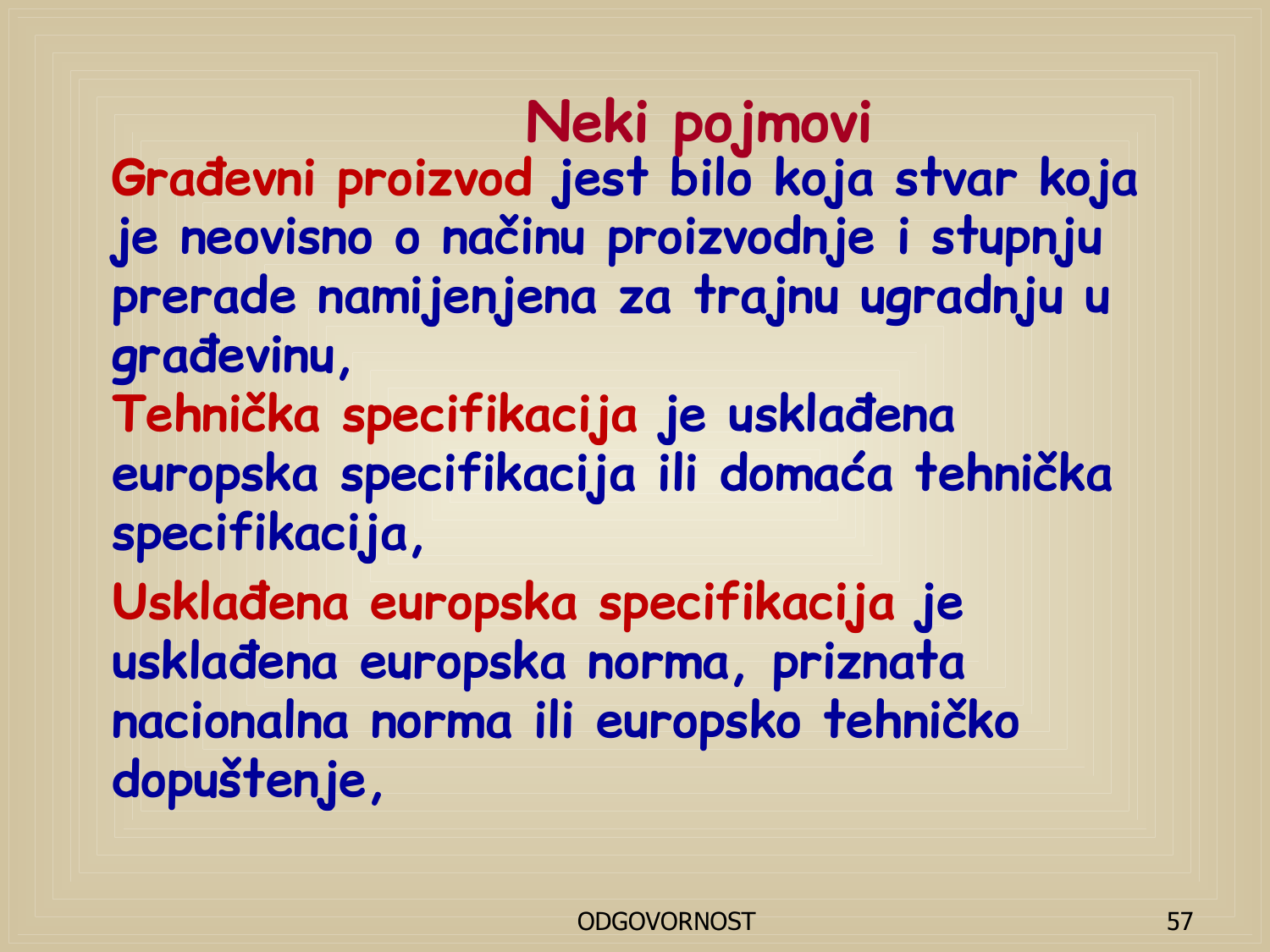

# Neki pojmovi
Građevni proizvod jest bilo koja stvar koja je neovisno o načinu proizvodnje i stupnju prerade namijenjena za trajnu ugradnju u građevinu,
Tehnička specifikacija je usklađena europska specifikacija ili domaća tehnička specifikacija,
Usklađena europska specifikacija je usklađena europska norma, priznata nacionalna norma ili europsko tehničko dopuštenje,
ODGOVORNOST
57